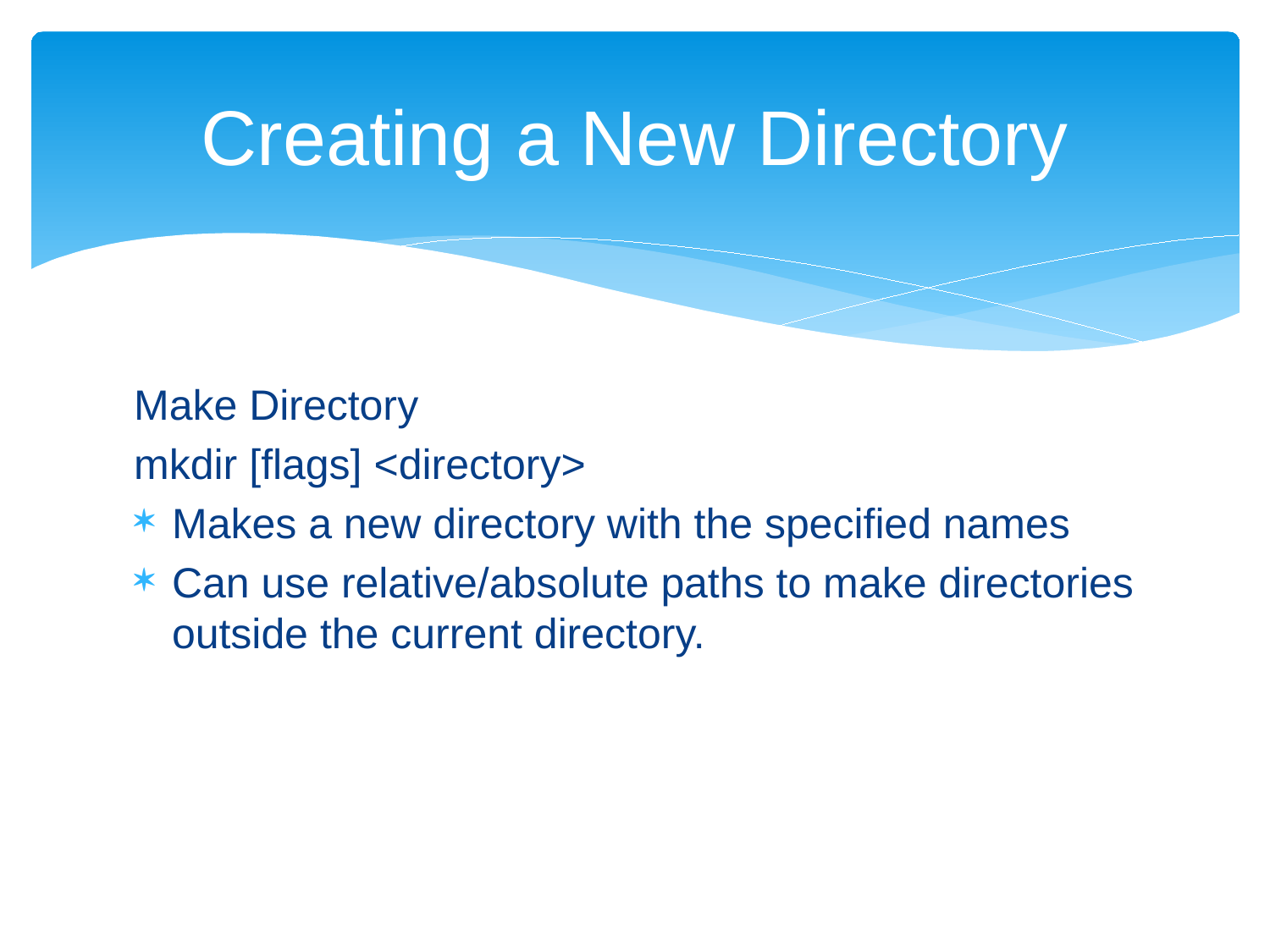

# Creating a New Directory
Make Directory
mkdir [flags] <directory>
Makes a new directory with the specified names
Can use relative/absolute paths to make directories outside the current directory.